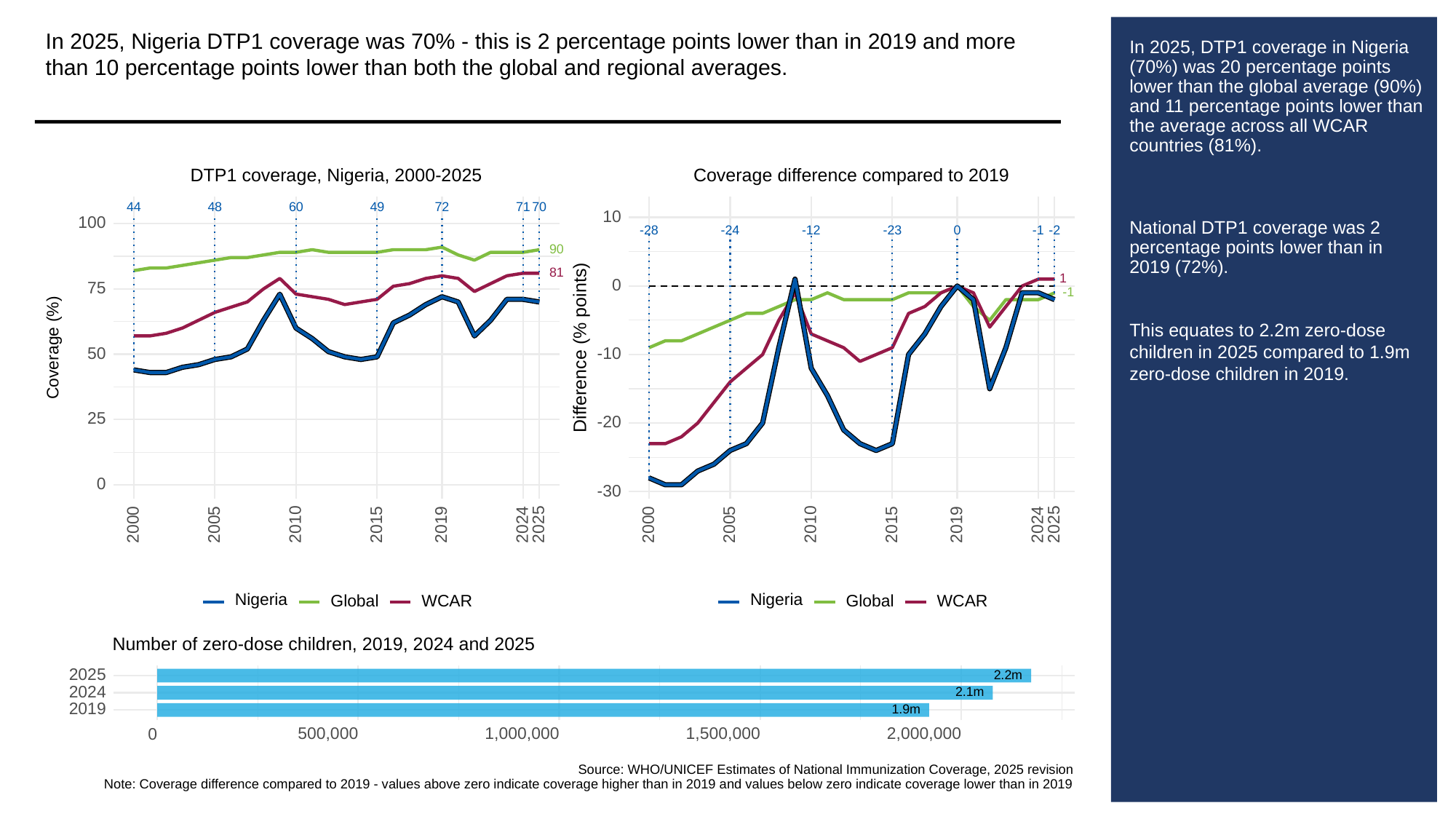

In 2025, Nigeria DTP1 coverage was 70% - this is 2 percentage points lower than in 2019 and more than 10 percentage points lower than both the global and regional averages.
# In 2025, DTP1 coverage in Nigeria (70%) was 20 percentage points lower than the global average (90%) and 11 percentage points lower than the average across all WCAR countries (81%).

National DTP1 coverage was 2 percentage points lower than in 2019 (72%).

This equates to 2.2m zero-dose children in 2025 compared to 1.9m zero-dose children in 2019.

Coverage difference compared to 2019
DTP1 coverage, Nigeria, 2000-2025

48
60
49
70
72
71
44
10
100

-23
-28
0
-24
-12
-1
-2

90

81

1

0
75

-1

Difference (% points)
Coverage (%)
50
-10

25
-20

0

-30

2000
2005
2010
2015
2019
2024
2025
2000
2005
2010
2015
2019
2024
2025
Nigeria
Nigeria
Global
WCAR
Global
WCAR

Number of zero-dose children, 2019, 2024 and 2025

2025
2.2m

2024
2.1m

2019
1.9m

500,000
1,000,000
1,500,000
2,000,000
0
Source: WHO/UNICEF Estimates of National Immunization Coverage, 2025 revision
Note: Coverage difference compared to 2019 - values above zero indicate coverage higher than in 2019 and values below zero indicate coverage lower than in 2019